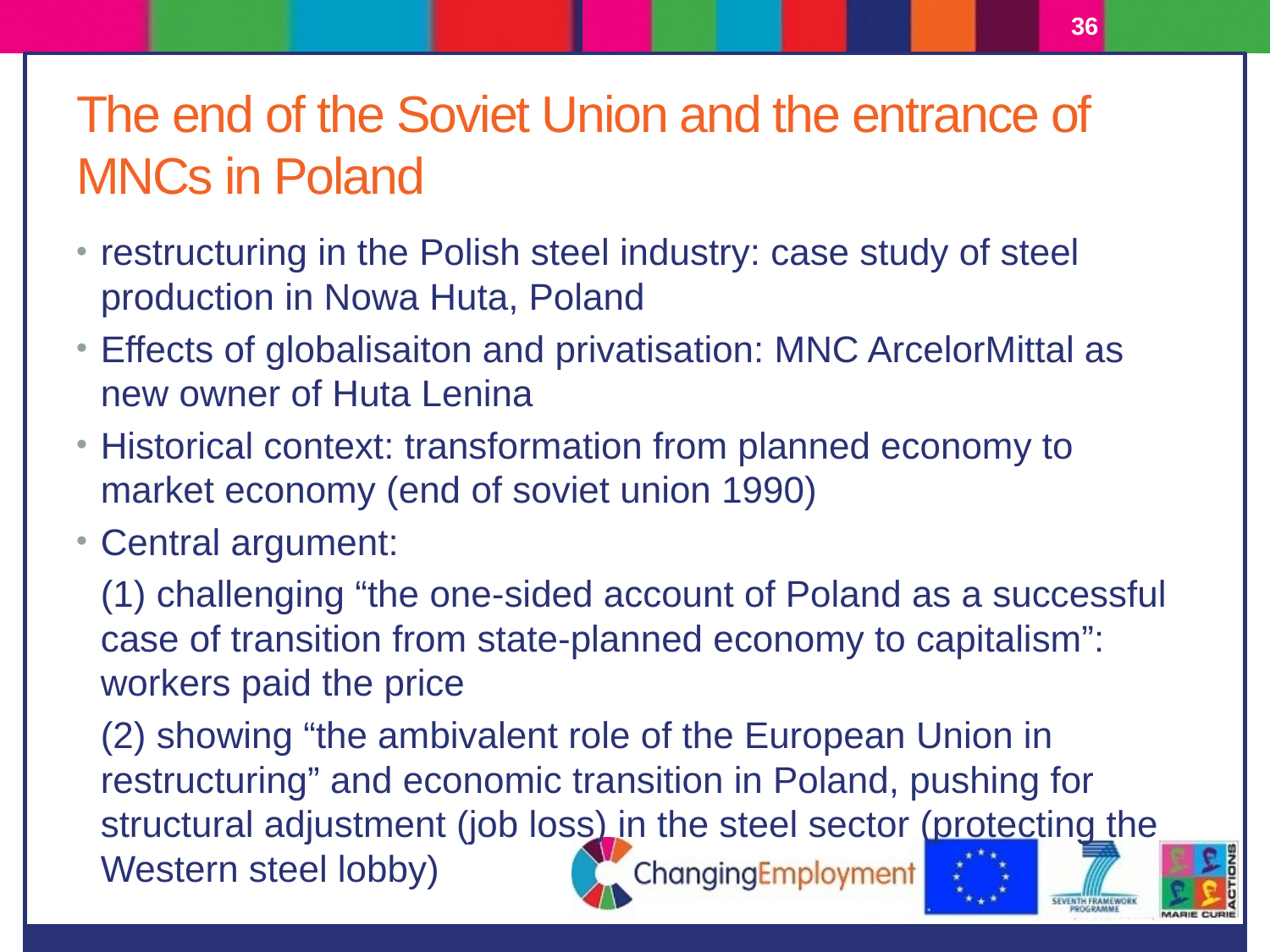

36
# The end of the Soviet Union and the entrance of MNCs in Poland
restructuring in the Polish steel industry: case study of steel production in Nowa Huta, Poland
Effects of globalisaiton and privatisation: MNC ArcelorMittal as new owner of Huta Lenina
Historical context: transformation from planned economy to market economy (end of soviet union 1990)
Central argument:
	(1) challenging “the one-sided account of Poland as a successful case of transition from state-planned economy to capitalism”: workers paid the price
	(2) showing “the ambivalent role of the European Union in restructuring” and economic transition in Poland, pushing for structural adjustment (job loss) in the steel sector (protecting the Western steel lobby)